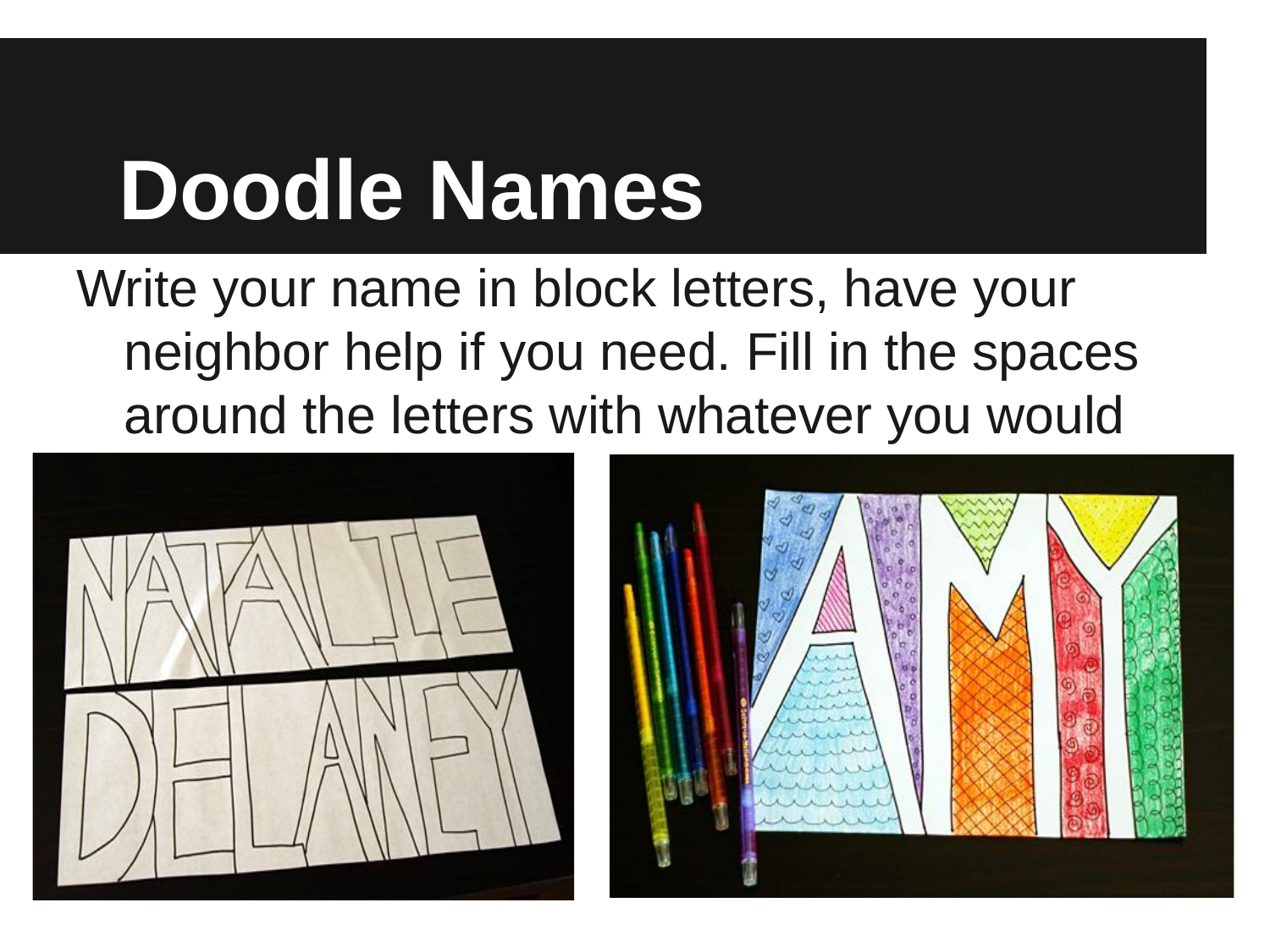

# Doodle Names
Write your name in block letters, have your neighbor help if you need. Fill in the spaces around the letters with whatever you would like.